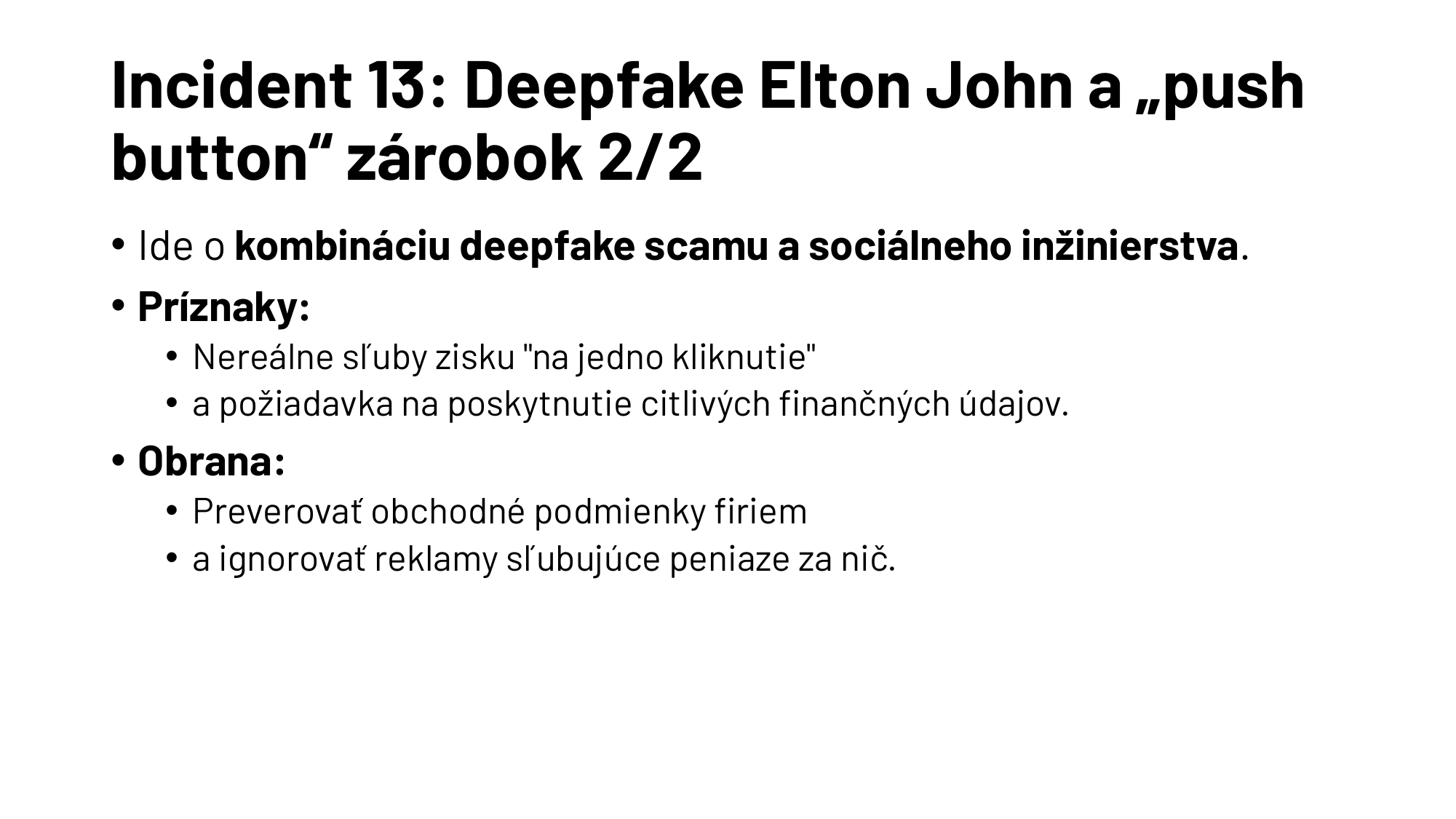

# Incident 13: Deepfake Elton John a „push button“ zárobok 2/2
Ide o kombináciu deepfake scamu a sociálneho inžinierstva.
Príznaky:
Nereálne sľuby zisku "na jedno kliknutie"
a požiadavka na poskytnutie citlivých finančných údajov.
Obrana:
Preverovať obchodné podmienky firiem
a ignorovať reklamy sľubujúce peniaze za nič.